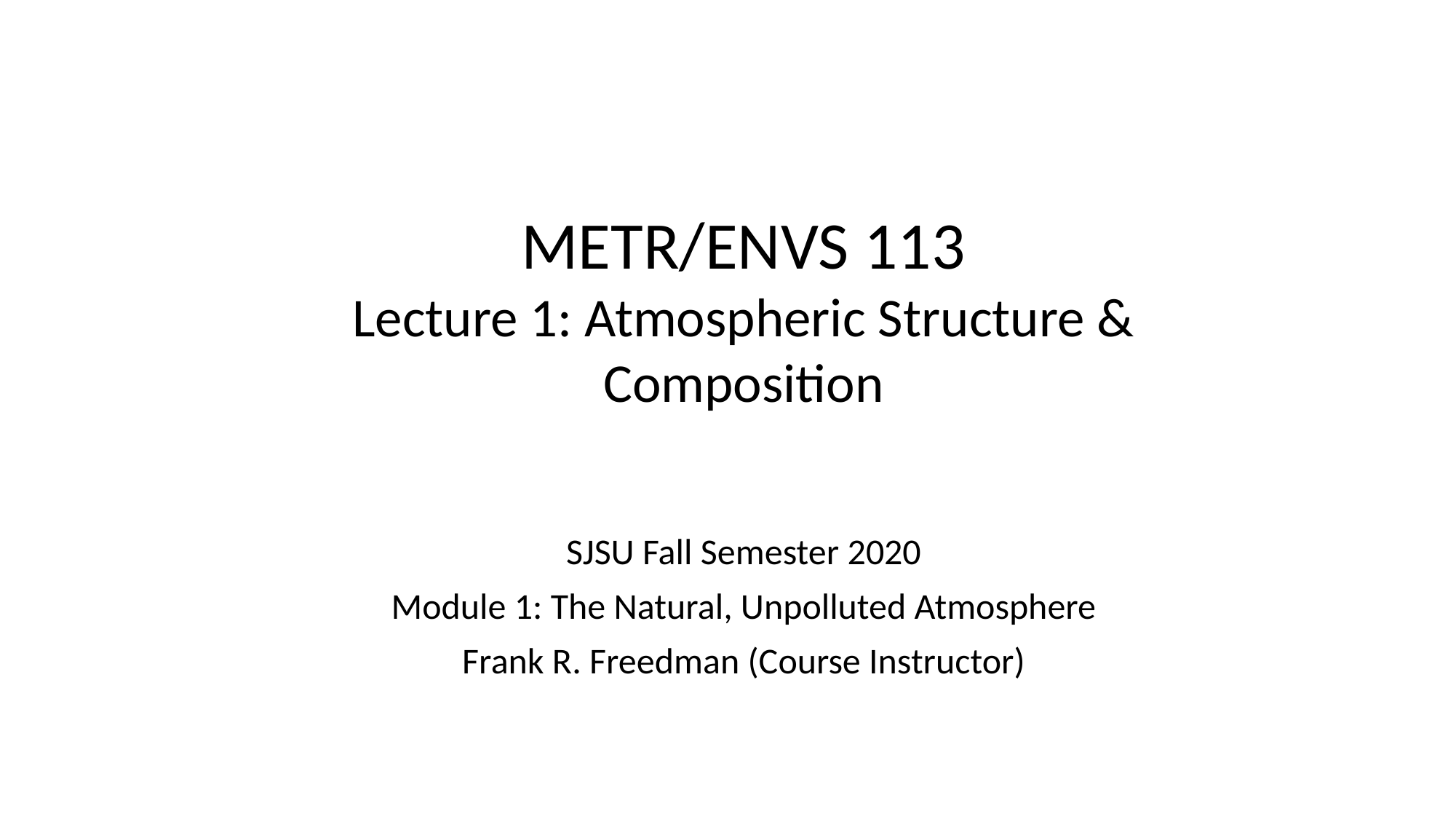

# METR/ENVS 113 Lecture 1: Atmospheric Structure & Composition
SJSU Fall Semester 2020
Module 1: The Natural, Unpolluted Atmosphere
Frank R. Freedman (Course Instructor)